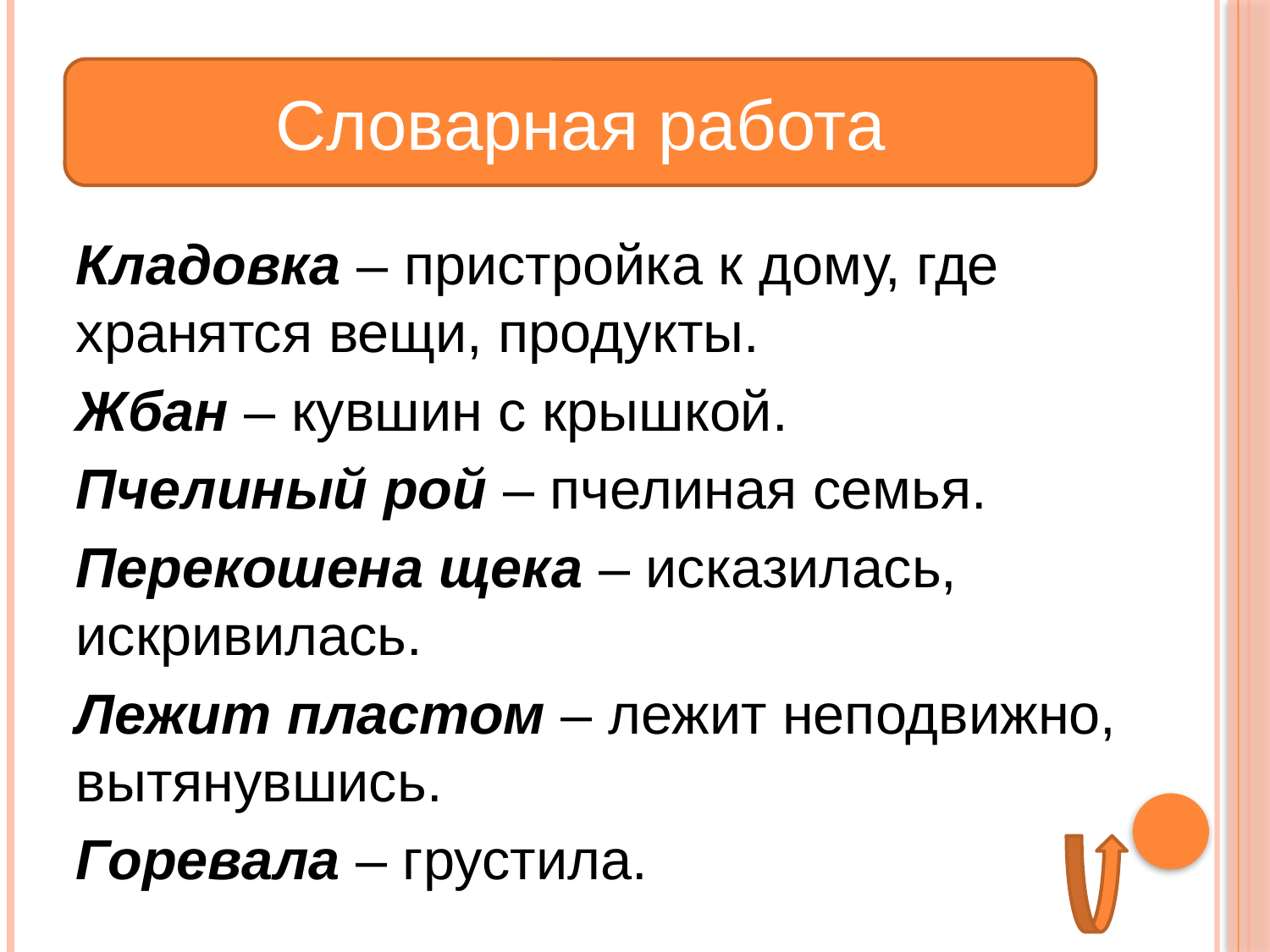

#
Словарная работа
Кладовка – пристройка к дому, где хранятся вещи, продукты.
Жбан – кувшин с крышкой.
Пчелиный рой – пчелиная семья.
Перекошена щека – исказилась, искривилась.
Лежит пластом – лежит неподвижно, вытянувшись.
Горевала – грустила.